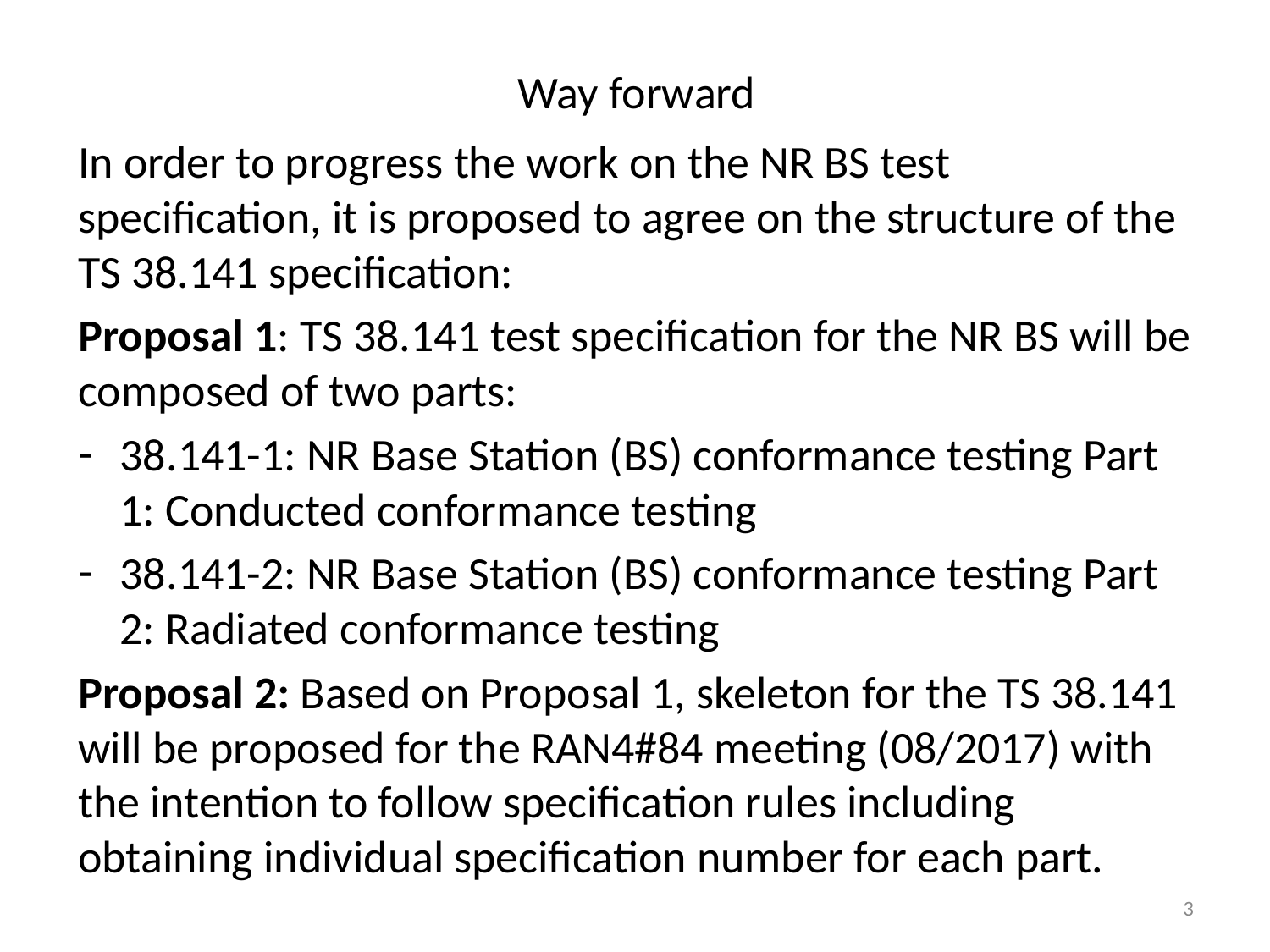

# Way forward
In order to progress the work on the NR BS test specification, it is proposed to agree on the structure of the TS 38.141 specification:
Proposal 1: TS 38.141 test specification for the NR BS will be composed of two parts:
38.141-1: NR Base Station (BS) conformance testing Part 1: Conducted conformance testing
38.141-2: NR Base Station (BS) conformance testing Part 2: Radiated conformance testing
Proposal 2: Based on Proposal 1, skeleton for the TS 38.141 will be proposed for the RAN4#84 meeting (08/2017) with the intention to follow specification rules including obtaining individual specification number for each part.
3